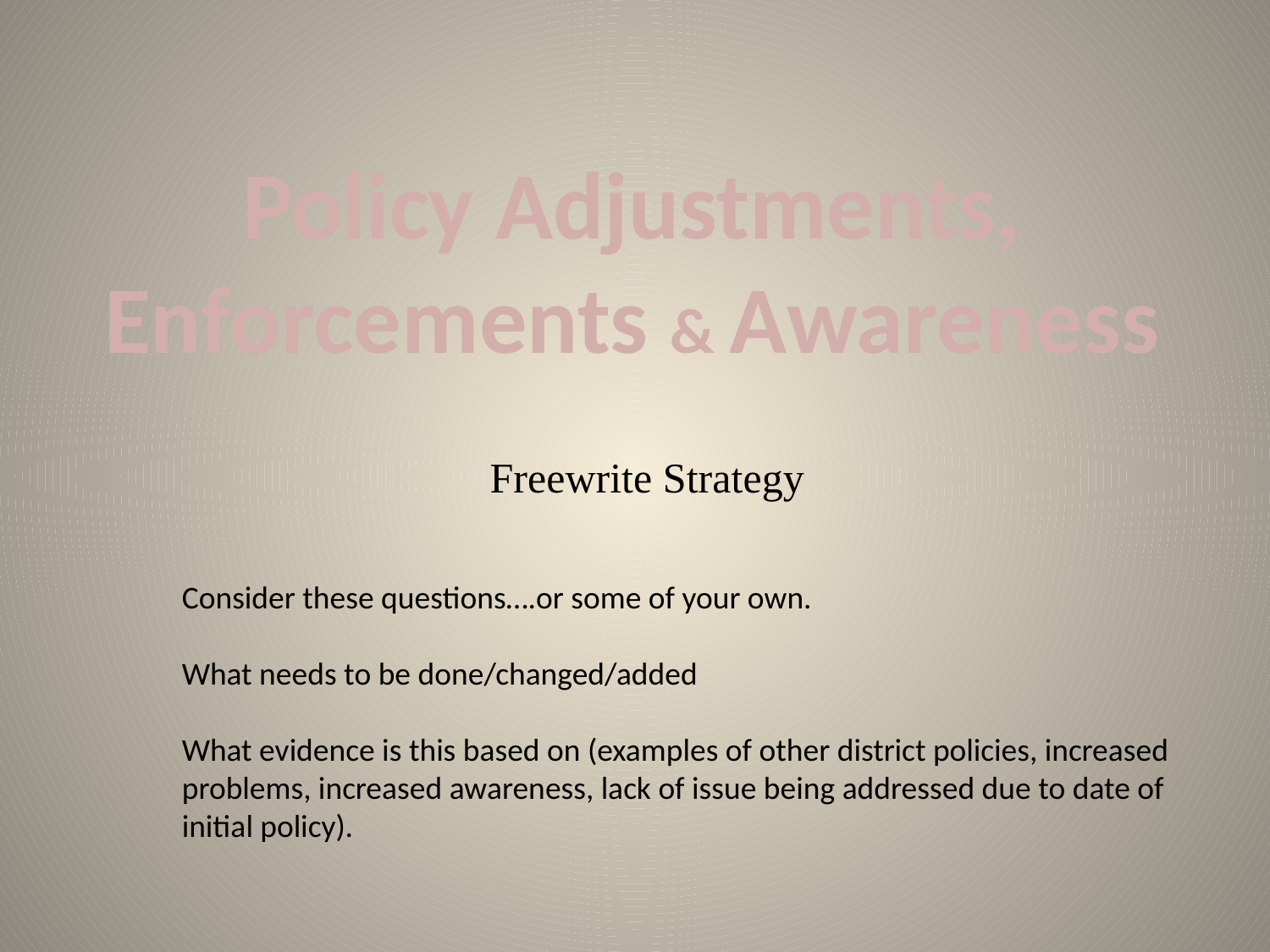

Policy Adjustments, Enforcements & Awareness
Freewrite Strategy
Consider these questions….or some of your own.

What needs to be done/changed/added

What evidence is this based on (examples of other district policies, increased problems, increased awareness, lack of issue being addressed due to date of initial policy).